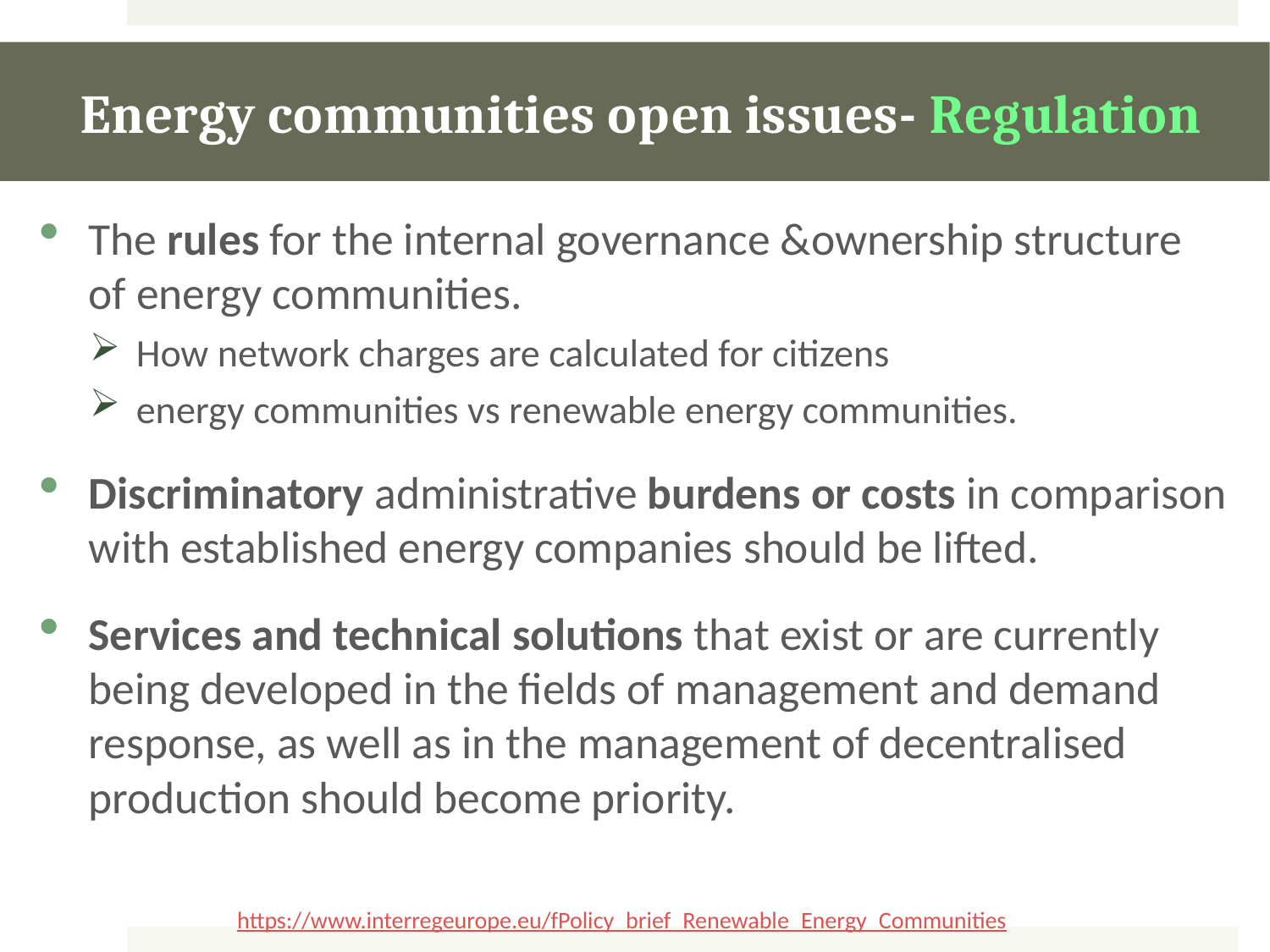

# Energy communities open issues- Regulation
The rules for the internal governance &ownership structure  of energy communities.
How network charges are calculated for citizens
energy communities vs renewable energy communities.
Discriminatory administrative burdens or costs in comparison with established energy companies should be lifted.
Services and technical solutions that exist or are currently being developed in the fields of management and demand response, as well as in the management of decentralised production should become priority.

https://www.interregeurope.eu/fPolicy_brief_Renewable_Energy_Communities